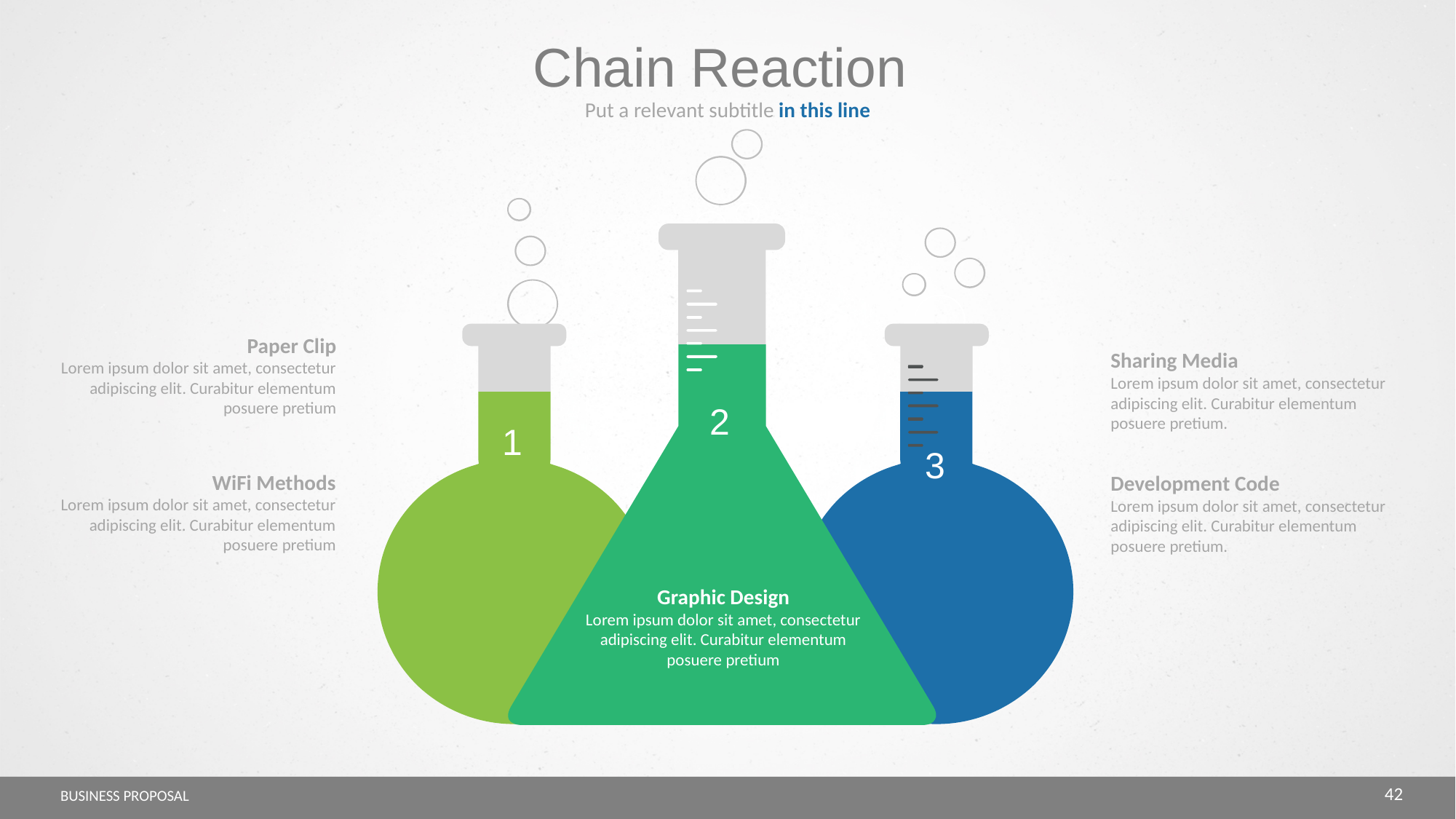

Chain Reaction
Put a relevant subtitle in this line

Paper Clip
Lorem ipsum dolor sit amet, consectetur adipiscing elit. Curabitur elementum posuere pretium

Sharing Media
Lorem ipsum dolor sit amet, consectetur adipiscing elit. Curabitur elementum posuere pretium.

2

1

3

WiFi Methods
Lorem ipsum dolor sit amet, consectetur adipiscing elit. Curabitur elementum posuere pretium
Development Code
Lorem ipsum dolor sit amet, consectetur adipiscing elit. Curabitur elementum posuere pretium.
Graphic Design
Lorem ipsum dolor sit amet, consectetur adipiscing elit. Curabitur elementum posuere pretium

42
BUSINESS PROPOSAL